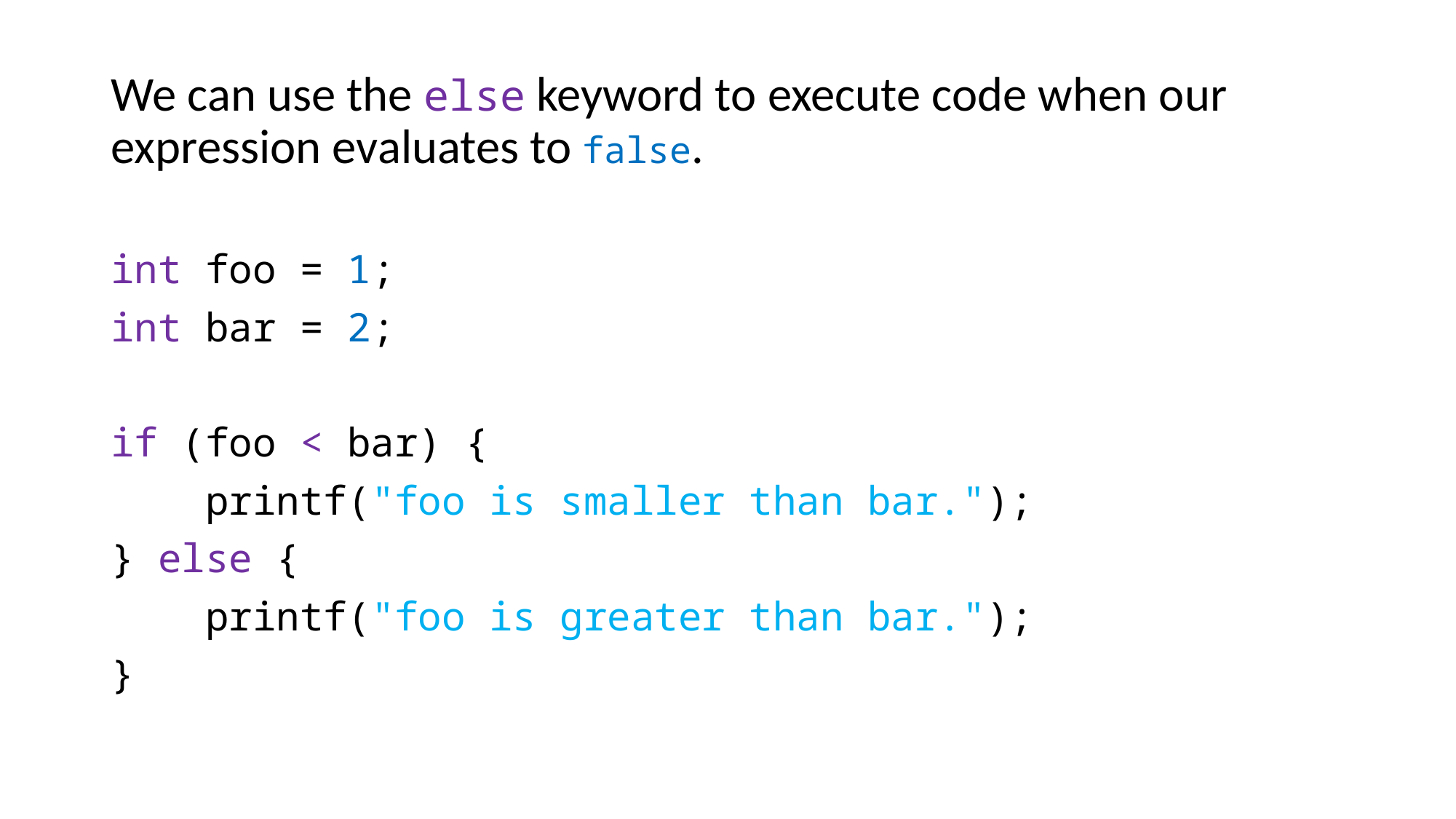

We can use the else keyword to execute code when our expression evaluates to false.

int foo = 1;
int bar = 2;

if (foo < bar) {
    printf("foo is smaller than bar.");
} else {
    printf("foo is greater than bar.");
}